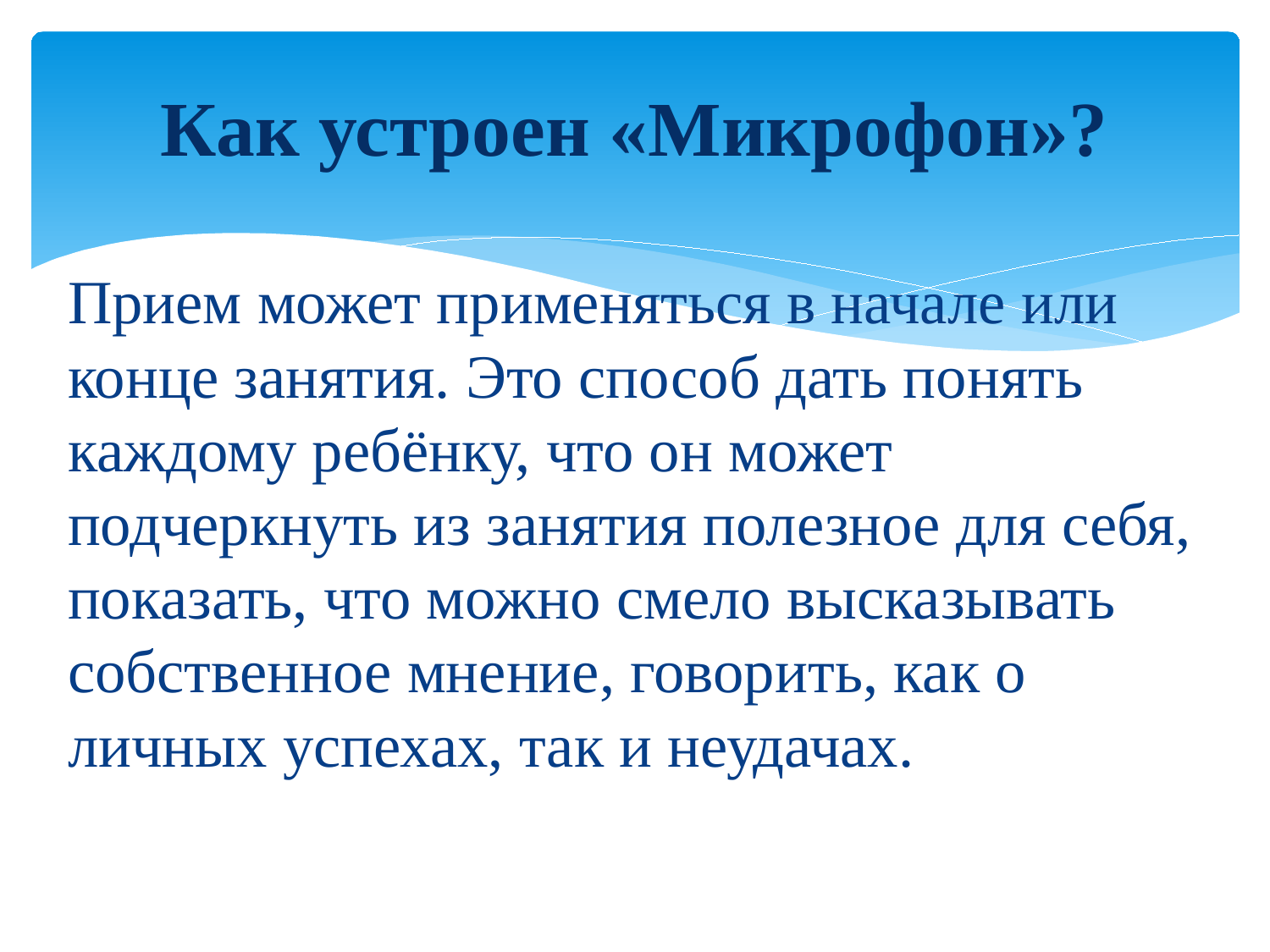

# Как устроен «Микрофон»?
Прием может применяться в начале или конце занятия. Это способ дать понять каждому ребёнку, что он может подчеркнуть из занятия полезное для себя, показать, что можно смело высказывать собственное мнение, говорить, как о личных успехах, так и неудачах.